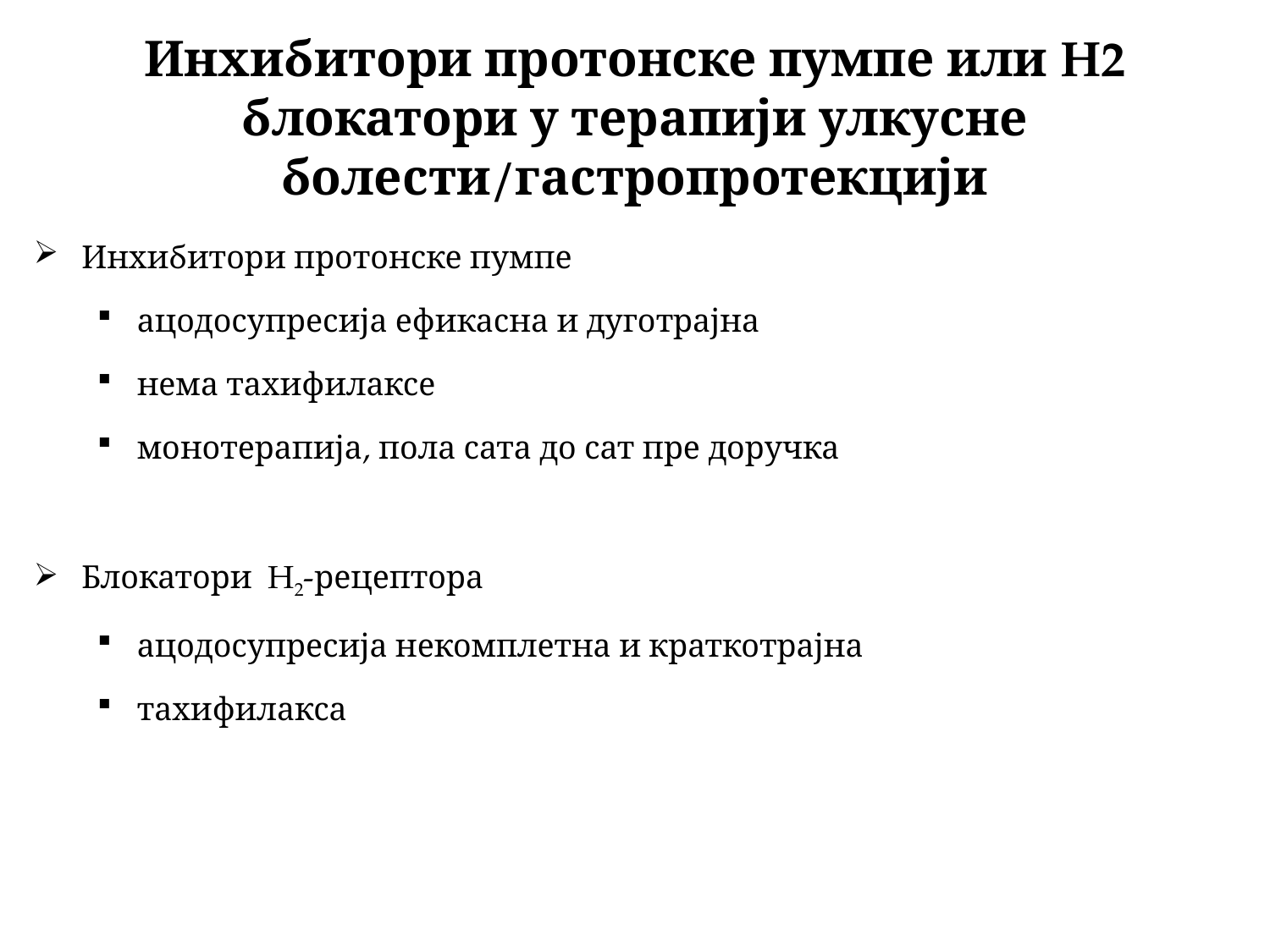

Инхибитори протонске пумпе или H2 блокатори у терапији улкусне болести/гастропротекцији
# GASTROPROTEKCIJA
Инхибитори протонске пумпе
ацодосупресија ефикасна и дуготрајна
нема тахифилаксе
монотерапија, пола сата до сат пре доручка

Блокатори  H2-рецептора
ацодосупресија некомплетна и краткотрајна
тахифилакса